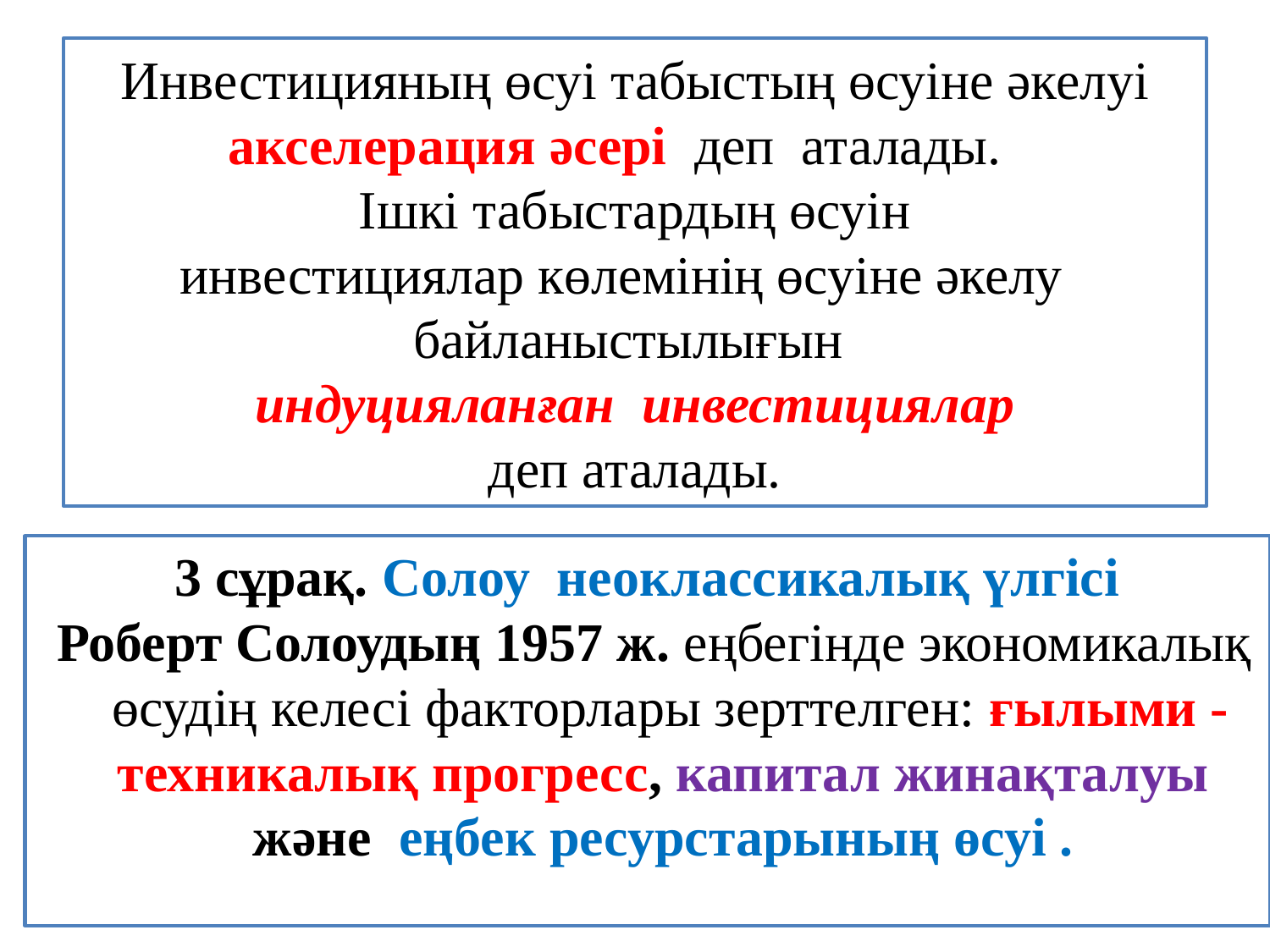

# Инвестицияның өсуі табыстың өсуіне әкелуі акселерация әсері  деп  аталады. Ішкі табыстардың өсуін инвестициялар көлемінің өсуіне әкелу байланыстылығын индуцияланған  инвестициялар деп аталады.
3 сұрақ. Солоу  неоклассикалық үлгісі
 Роберт Солоудың 1957 ж. еңбегінде экономикалық өсудің келесі факторлары зерттелген: ғылыми - техникалық прогресс, капитал жинақталуы  және  еңбек ресурстарының өсуі .